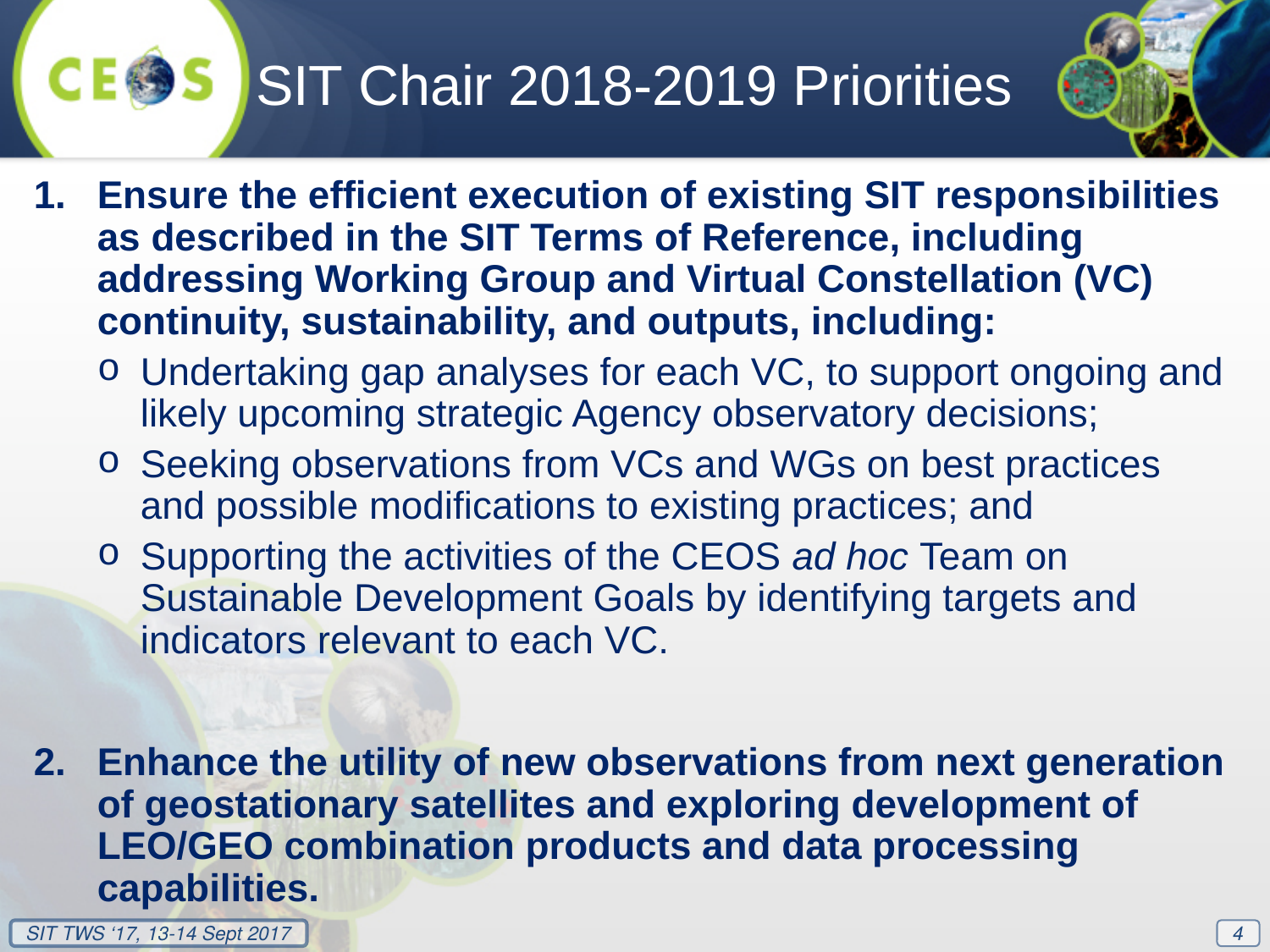

SIT Chair 2018-2019 Priorities
Ensure the efficient execution of existing SIT responsibilities as described in the SIT Terms of Reference, including addressing Working Group and Virtual Constellation (VC) continuity, sustainability, and outputs, including:
Undertaking gap analyses for each VC, to support ongoing and likely upcoming strategic Agency observatory decisions;
Seeking observations from VCs and WGs on best practices and possible modifications to existing practices; and
Supporting the activities of the CEOS ad hoc Team on Sustainable Development Goals by identifying targets and indicators relevant to each VC.

Enhance the utility of new observations from next generation of geostationary satellites and exploring development of LEO/GEO combination products and data processing capabilities.
4